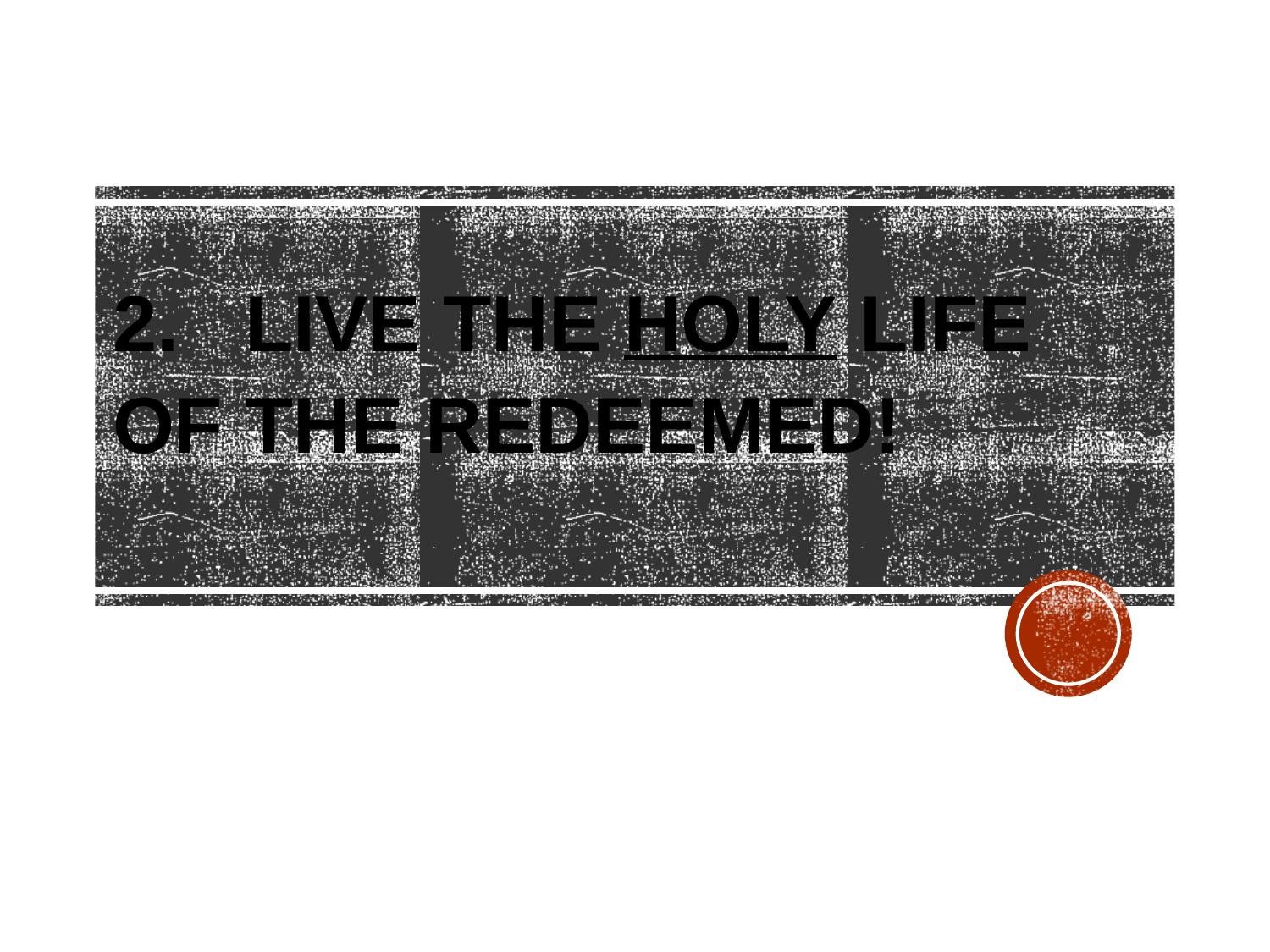

2.   LIVE THE HOLY LIFE OF THE REDEEMED!